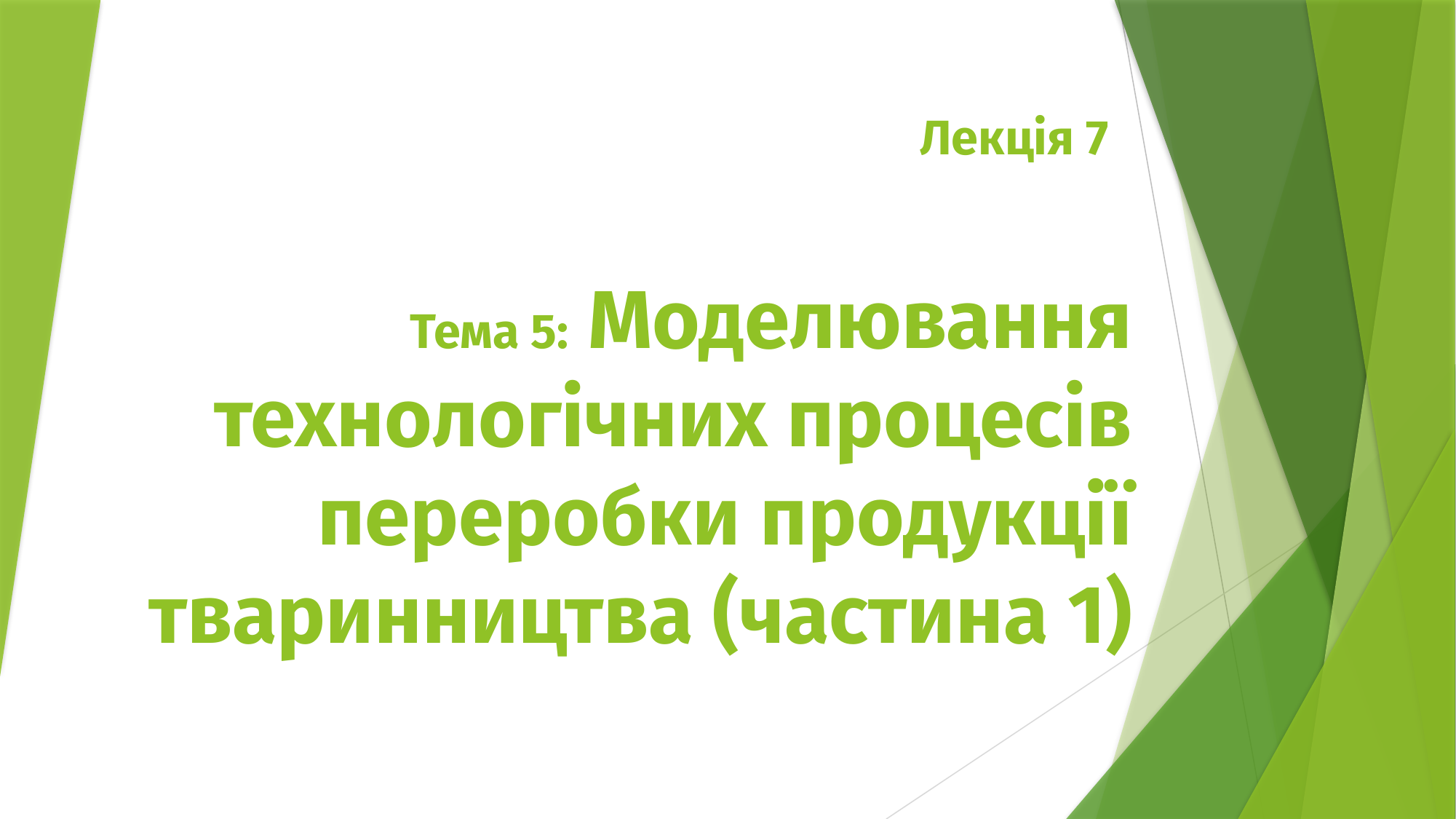

Лекція 7
# Тема 5: Моделювання технологічних процесів переробки продукції тваринництва (частина 1)